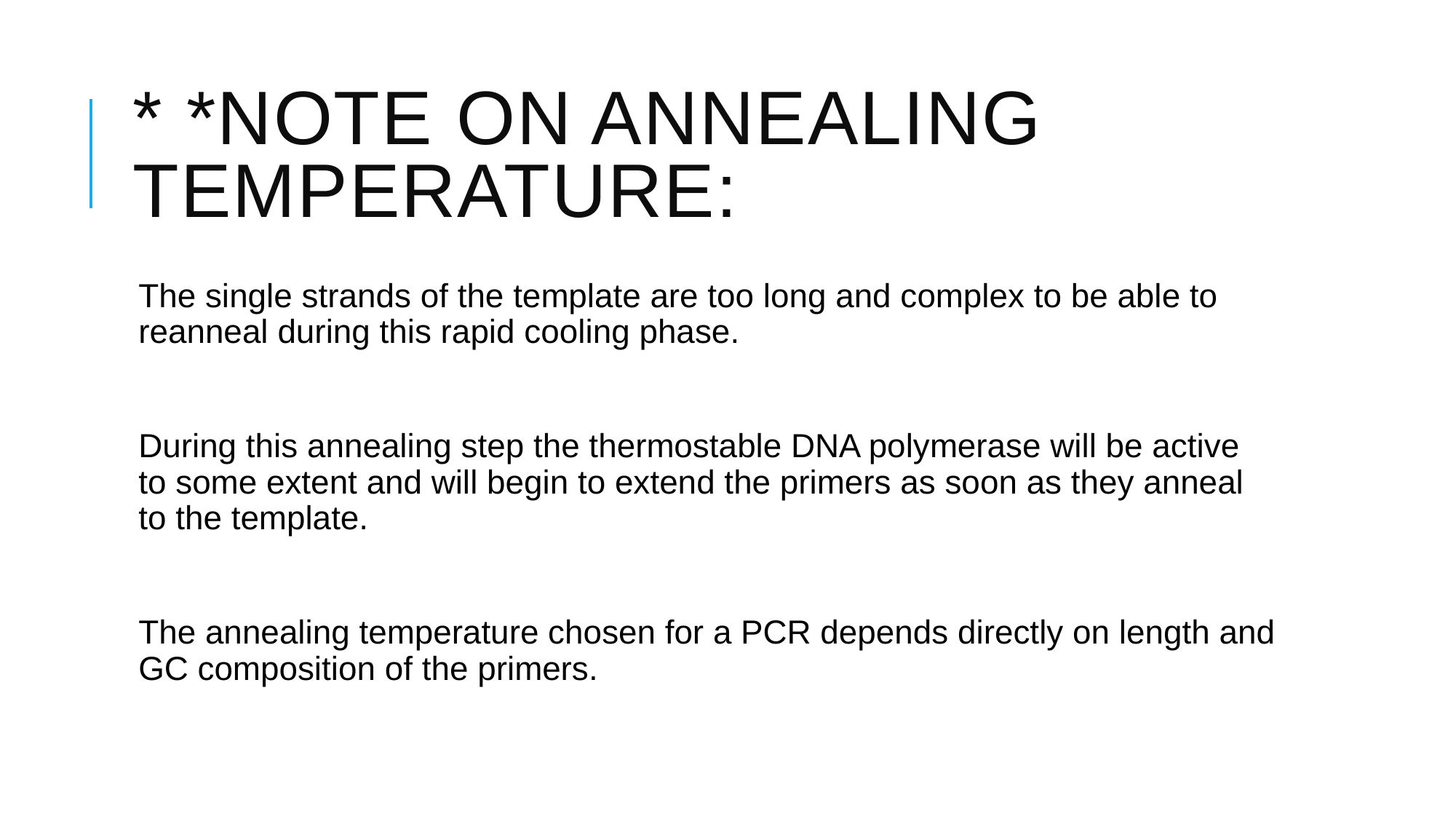

# * *Note on Annealing Temperature:
The single strands of the template are too long and complex to be able to reanneal during this rapid cooling phase.

During this annealing step the thermostable DNA polymerase will be active to some extent and will begin to extend the primers as soon as they anneal to the template.

The annealing temperature chosen for a PCR depends directly on length and GC composition of the primers.